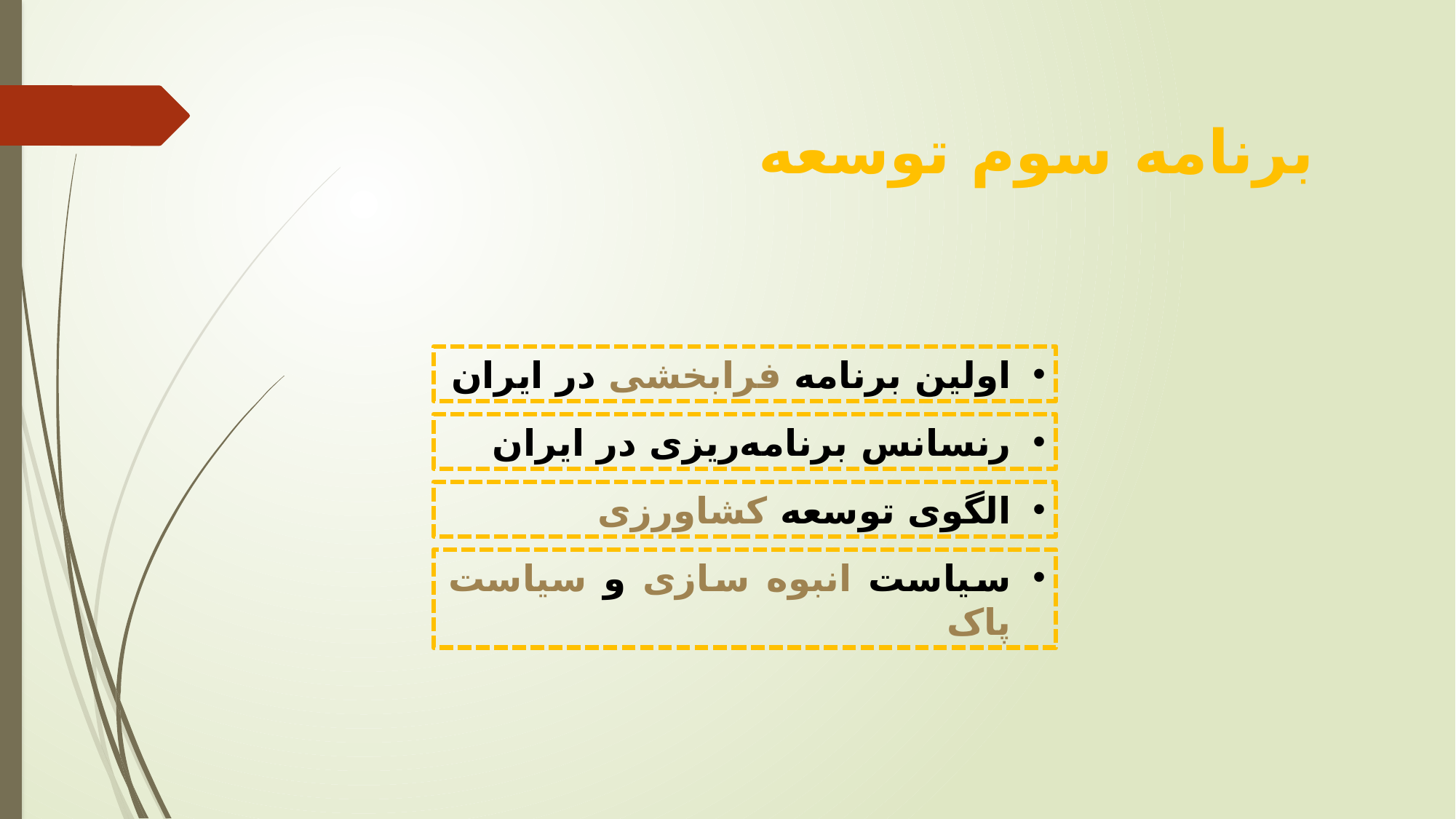

برنامه سوم توسعه
اولین برنامه فرابخشی در ایران
رنسانس برنامه‌ریزی در ایران
الگوی توسعه کشاورزی
سیاست انبوه سازی و سیاست پاک